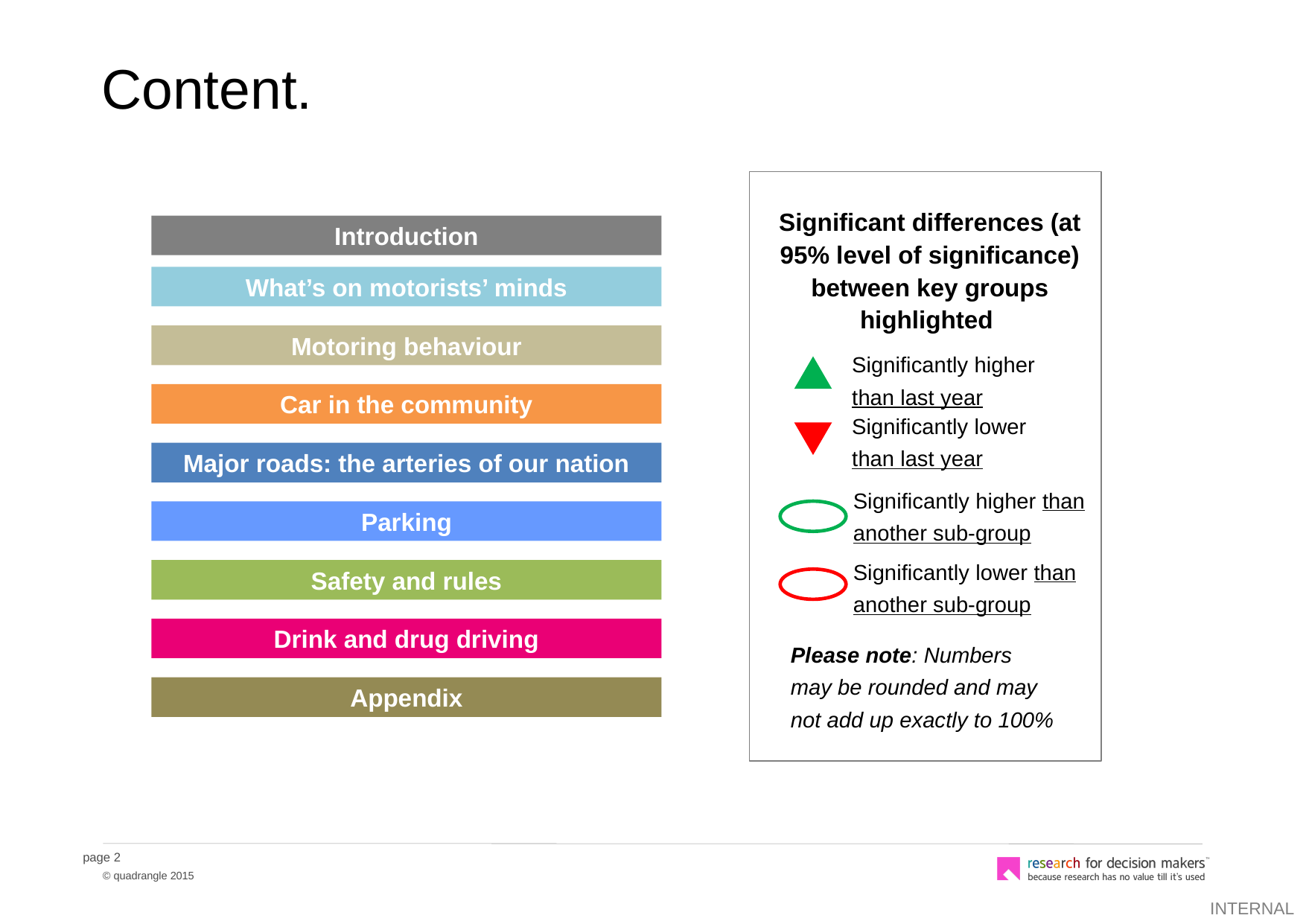

# Content.

Significant differences (at 95% level of significance) between key groups highlighted
Introduction
What’s on motorists’ minds
Motoring behaviour
Significantly higher than last year

Car in the community
Significantly lower than last year

Major roads: the arteries of our nation
Significantly higher than another sub-group

Parking
Significantly lower than another sub-group
Safety and rules

Drink and drug driving
Please note: Numbers may be rounded and may not add up exactly to 100%
Appendix